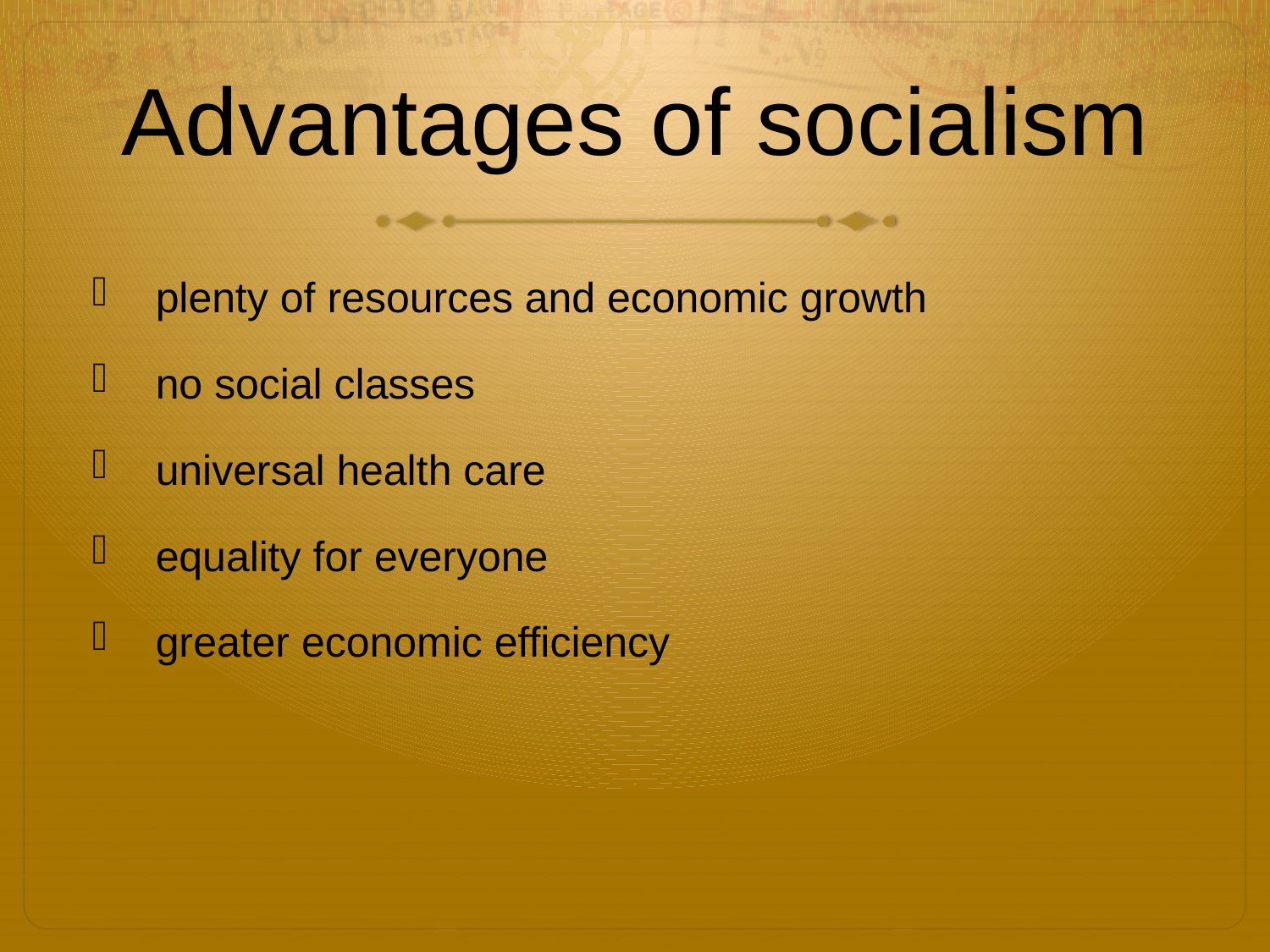

# Advantages of socialism
plenty of resources and economic growth
no social classes
universal health care
equality for everyone
greater economic efficiency